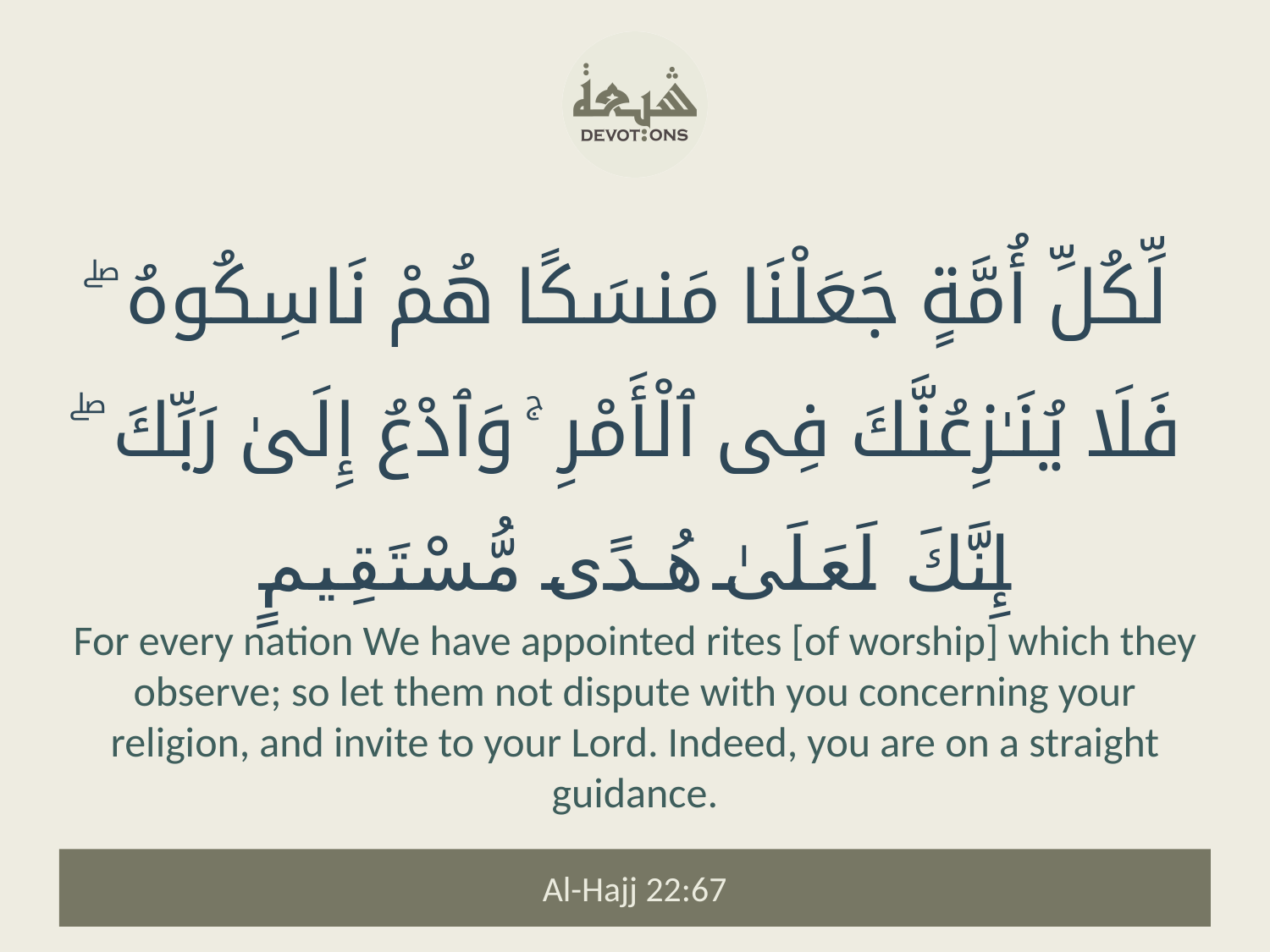

لِّكُلِّ أُمَّةٍ جَعَلْنَا مَنسَكًا هُمْ نَاسِكُوهُ ۖ فَلَا يُنَـٰزِعُنَّكَ فِى ٱلْأَمْرِ ۚ وَٱدْعُ إِلَىٰ رَبِّكَ ۖ إِنَّكَ لَعَلَىٰ هُدًى مُّسْتَقِيمٍ
For every nation We have appointed rites [of worship] which they observe; so let them not dispute with you concerning your religion, and invite to your Lord. Indeed, you are on a straight guidance.
Al-Hajj 22:67